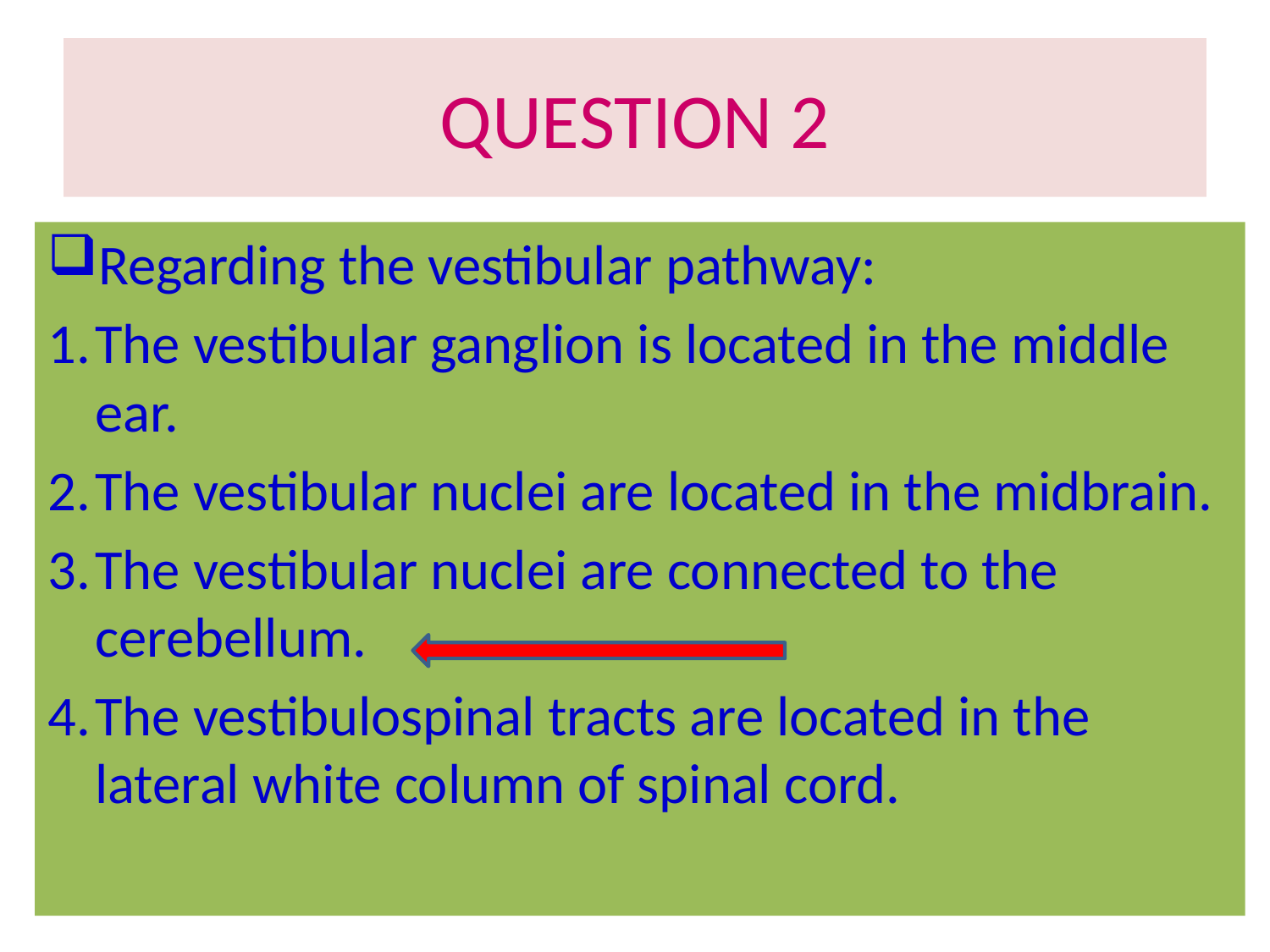

# QUESTION 2
Regarding the vestibular pathway:
The vestibular ganglion is located in the middle ear.
The vestibular nuclei are located in the midbrain.
The vestibular nuclei are connected to the cerebellum.
The vestibulospinal tracts are located in the lateral white column of spinal cord.